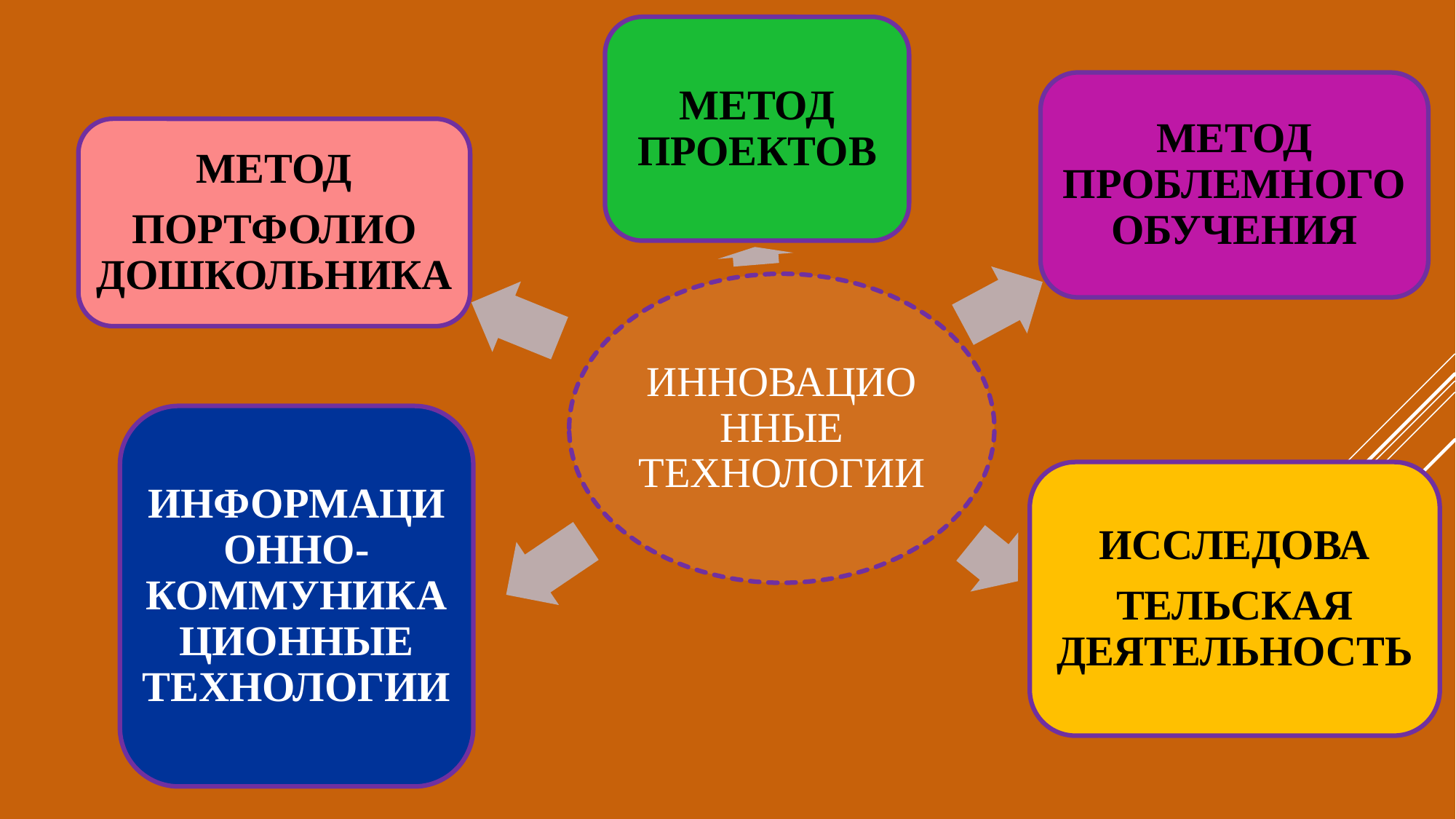

ИННОВАЦИОННЫЕ ТЕХНОЛОГИИ

МЕТОД ПРОЕКТОВ

МЕТОД ПРОБЛЕМНОГО ОБУЧЕНИЯ

ИССЛЕДОВА
ТЕЛЬСКАЯ ДЕЯТЕЛЬНОСТЬ

ИНФОРМАЦИОННО-КОММУНИКАЦИОННЫЕ ТЕХНОЛОГИИ

МЕТОД
ПОРТФОЛИО ДОШКОЛЬНИКА